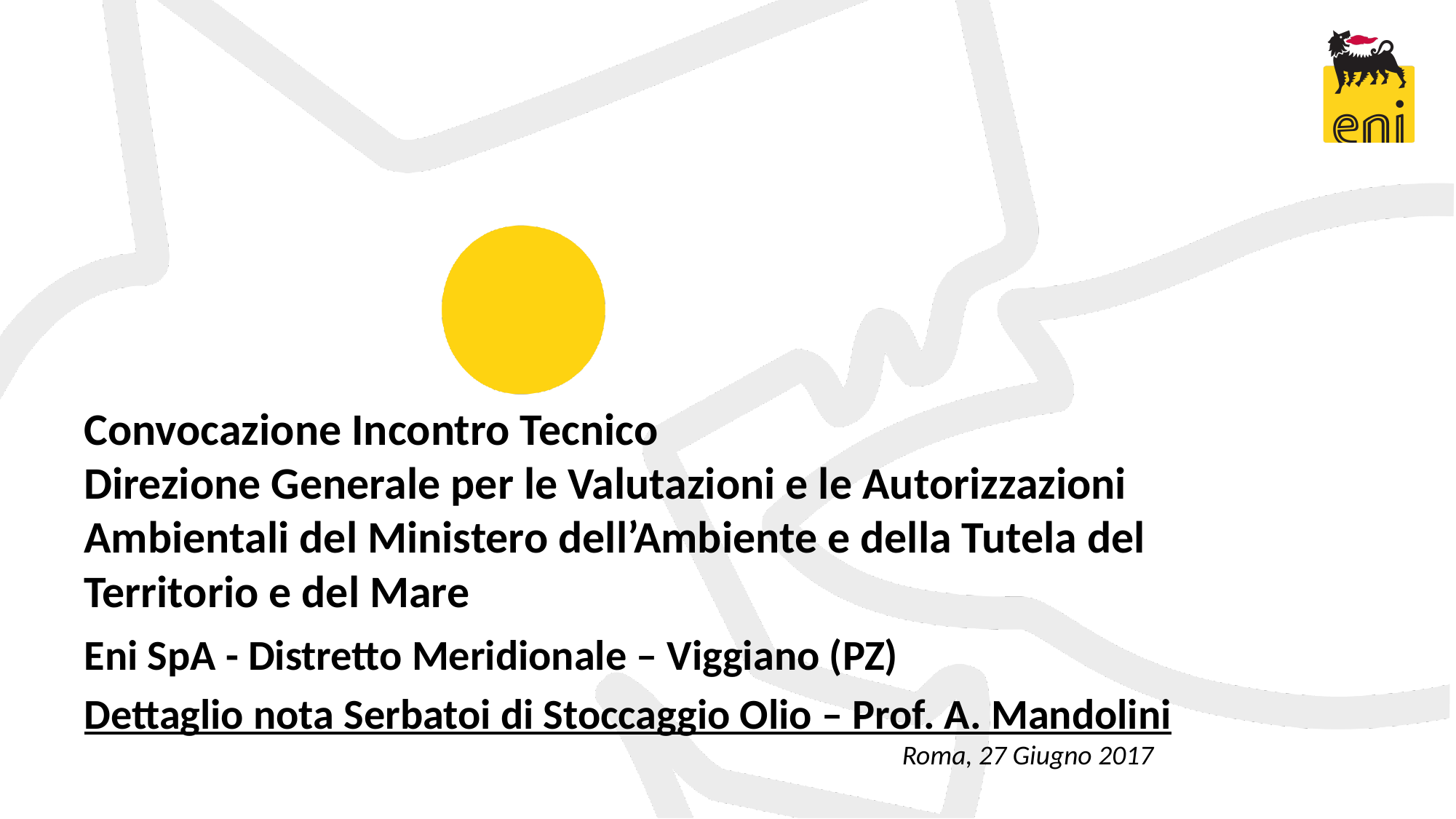

# Convocazione Incontro Tecnico Direzione Generale per le Valutazioni e le Autorizzazioni Ambientali del Ministero dell’Ambiente e della Tutela del Territorio e del Mare
Eni SpA - Distretto Meridionale – Viggiano (PZ)
Dettaglio nota Serbatoi di Stoccaggio Olio – Prof. A. Mandolini
Roma, 27 Giugno 2017